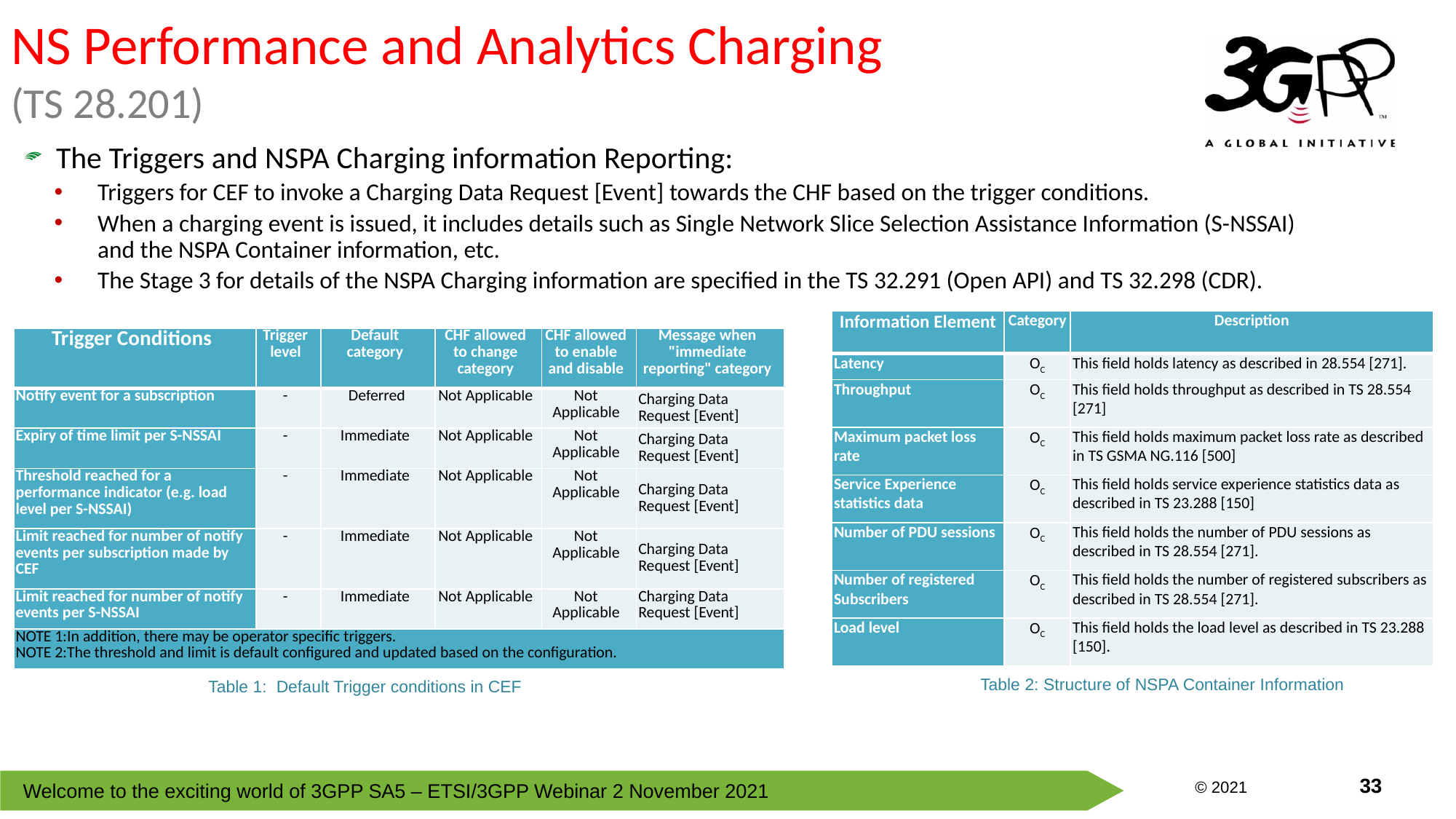

NS Performance and Analytics Charging
(TS 28.201)
 The Triggers and NSPA Charging information Reporting:
Triggers for CEF to invoke a Charging Data Request [Event] towards the CHF based on the trigger conditions.
When a charging event is issued, it includes details such as Single Network Slice Selection Assistance Information (S-NSSAI) and the NSPA Container information, etc.
The Stage 3 for details of the NSPA Charging information are specified in the TS 32.291 (Open API) and TS 32.298 (CDR).

| Information Element | Category | Description |
| --- | --- | --- |
| Latency | OC | This field holds latency as described in 28.554 [271]. |
| Throughput | OC | This field holds throughput as described in TS 28.554 [271] |
| Maximum packet loss rate | OC | This field holds maximum packet loss rate as described in TS GSMA NG.116 [500] |
| Service Experience statistics data | OC | This field holds service experience statistics data as described in TS 23.288 [150] |
| Number of PDU sessions | OC | This field holds the number of PDU sessions as described in TS 28.554 [271]. |
| Number of registered Subscribers | OC | This field holds the number of registered subscribers as described in TS 28.554 [271]. |
| Load level | OC | This field holds the load level as described in TS 23.288 [150]. |
| Trigger Conditions | Trigger level | Default category | CHF allowed to change category | CHF allowed to enable and disable | Message when "immediate reporting" category |
| --- | --- | --- | --- | --- | --- |
| Notify event for a subscription | - | Deferred | Not Applicable | Not Applicable | Charging Data Request [Event] |
| Expiry of time limit per S-NSSAI | - | Immediate | Not Applicable | Not Applicable | Charging Data Request [Event] |
| Threshold reached for a performance indicator (e.g. load level per S-NSSAI) | - | Immediate | Not Applicable | Not Applicable | Charging Data Request [Event] |
| Limit reached for number of notify events per subscription made by CEF | - | Immediate | Not Applicable | Not Applicable | Charging Data Request [Event] |
| Limit reached for number of notify events per S-NSSAI | - | Immediate | Not Applicable | Not Applicable | Charging Data Request [Event] |
| NOTE 1:In addition, there may be operator specific triggers. NOTE 2:The threshold and limit is default configured and updated based on the configuration. |  |  |  |  |  |
Table 2: Structure of NSPA Container Information
Table 1:  Default Trigger conditions in CEF